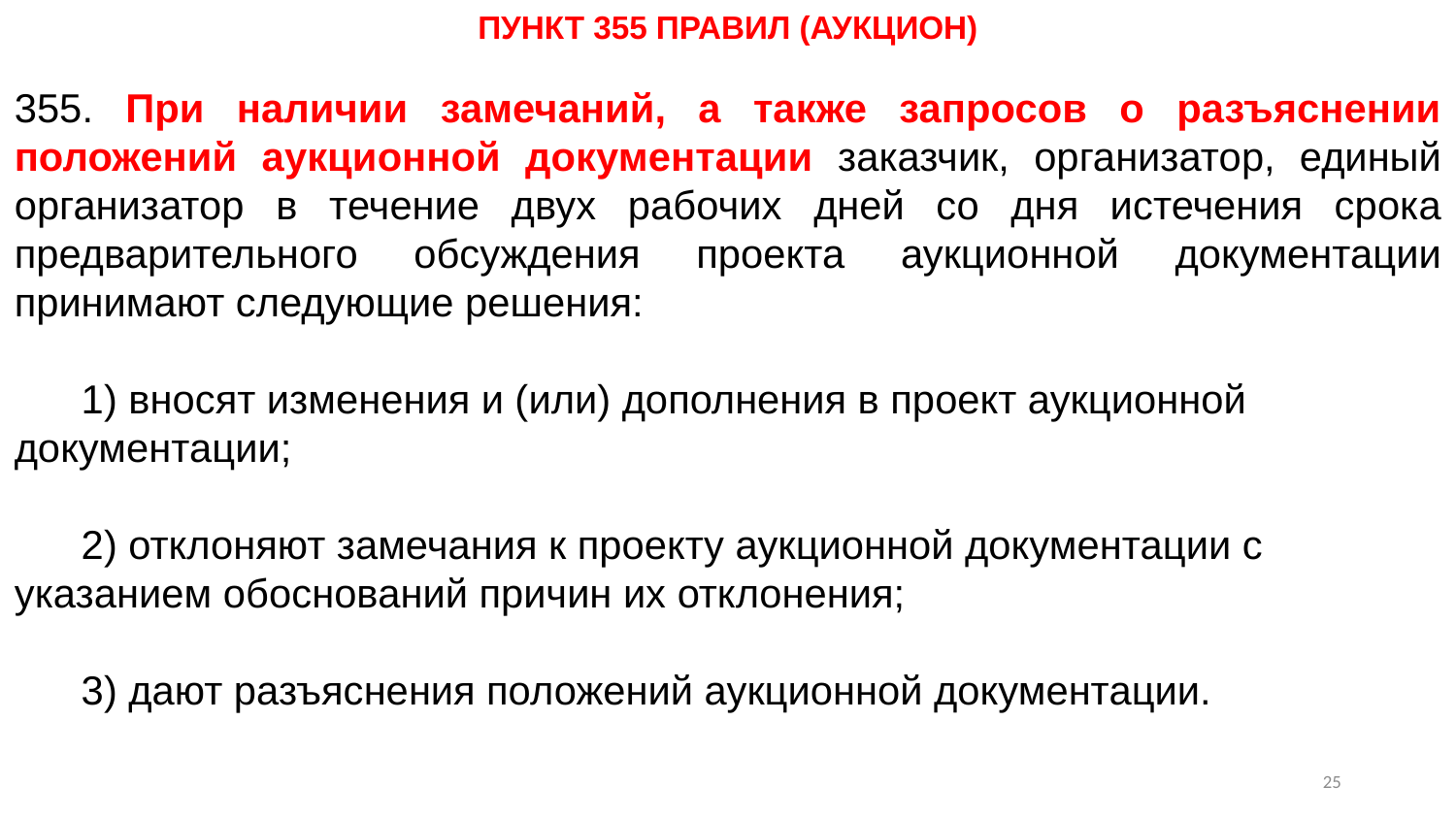

ПУНКТ 355 ПРАВИЛ (АУКЦИОН)

355. При наличии замечаний, а также запросов о разъяснении положений аукционной документации заказчик, организатор, единый организатор в течение двух рабочих дней со дня истечения срока предварительного обсуждения проекта аукционной документации принимают следующие решения:

      1) вносят изменения и (или) дополнения в проект аукционной документации;

      2) отклоняют замечания к проекту аукционной документации с указанием обоснований причин их отклонения;

      3) дают разъяснения положений аукционной документации.
25